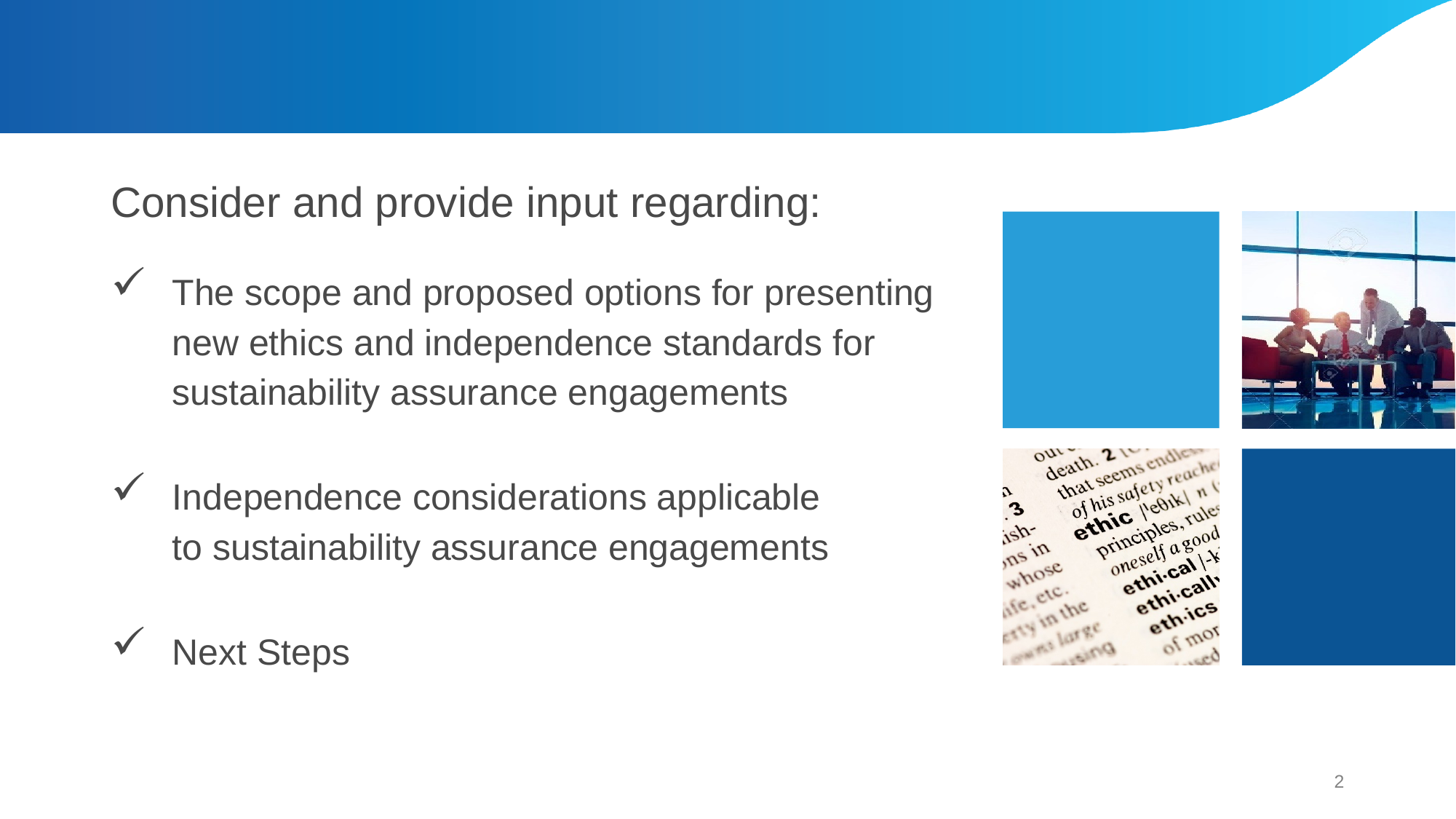

#
Consider and provide input regarding:​
The scope and proposed options for presenting new ​ethics and independence standards for sustainability assurance engagements
Independence considerations applicable to sustainability assurance engagements
Next Steps

2